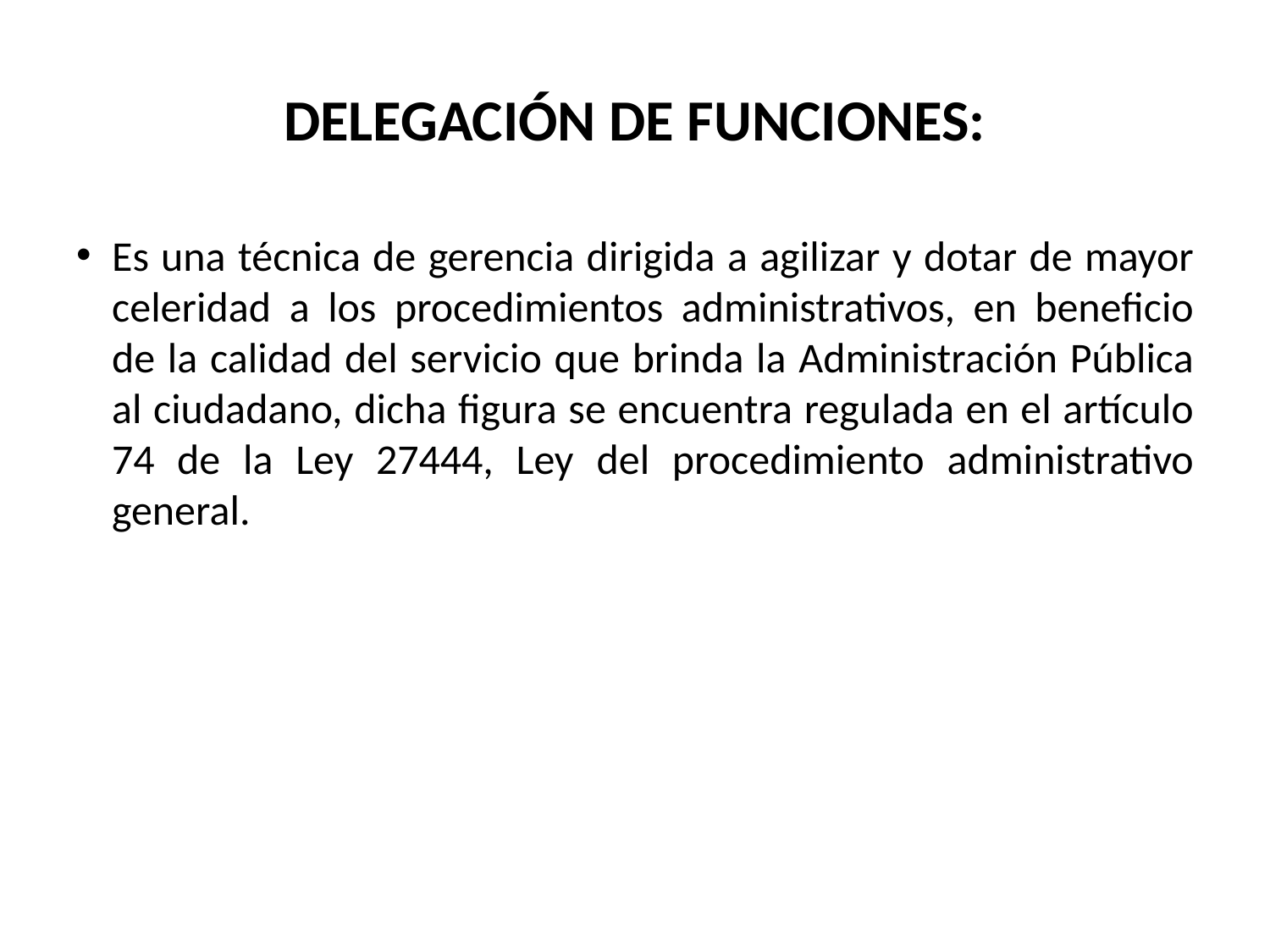

# DELEGACIÓN DE FUNCIONES:
Es una técnica de gerencia dirigida a agilizar y dotar de mayor celeridad a los procedimientos administrativos, en beneficio de la calidad del servicio que brinda la Administración Pública al ciudadano, dicha figura se encuentra regulada en el artículo 74 de la Ley 27444, Ley del procedimiento administrativo general.